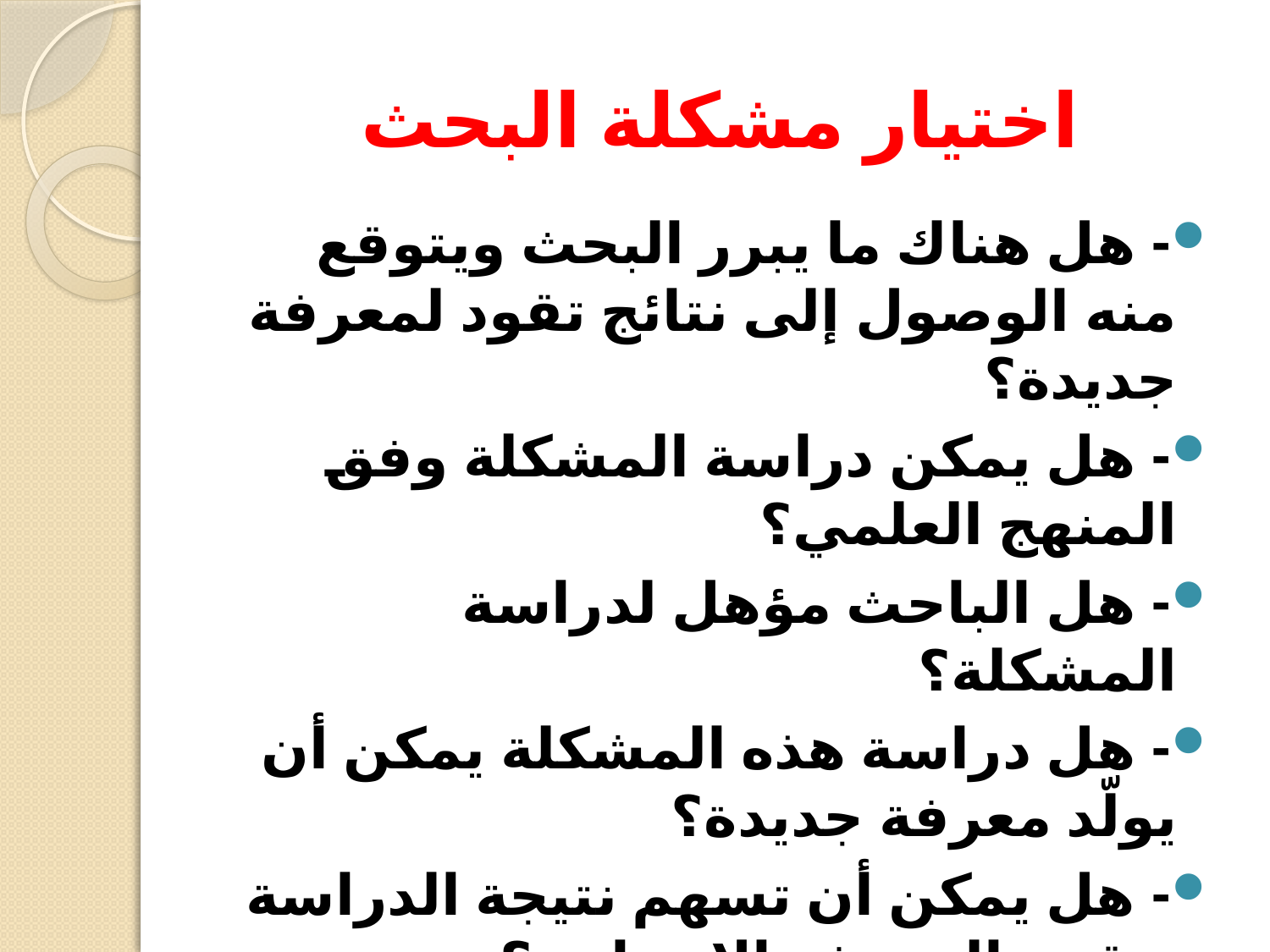

# اختيار مشكلة البحث
- هل هناك ما يبرر البحث ويتوقع منه الوصول إلى نتائج تقود لمعرفة جديدة؟
- هل يمكن دراسة المشكلة وفق المنهج العلمي؟
- هل الباحث مؤهل لدراسة المشكلة؟
- هل دراسة هذه المشكلة يمكن أن يولّد معرفة جديدة؟
- هل يمكن أن تسهم نتيجة الدراسة بتقدم المعرفة الإنسانية؟